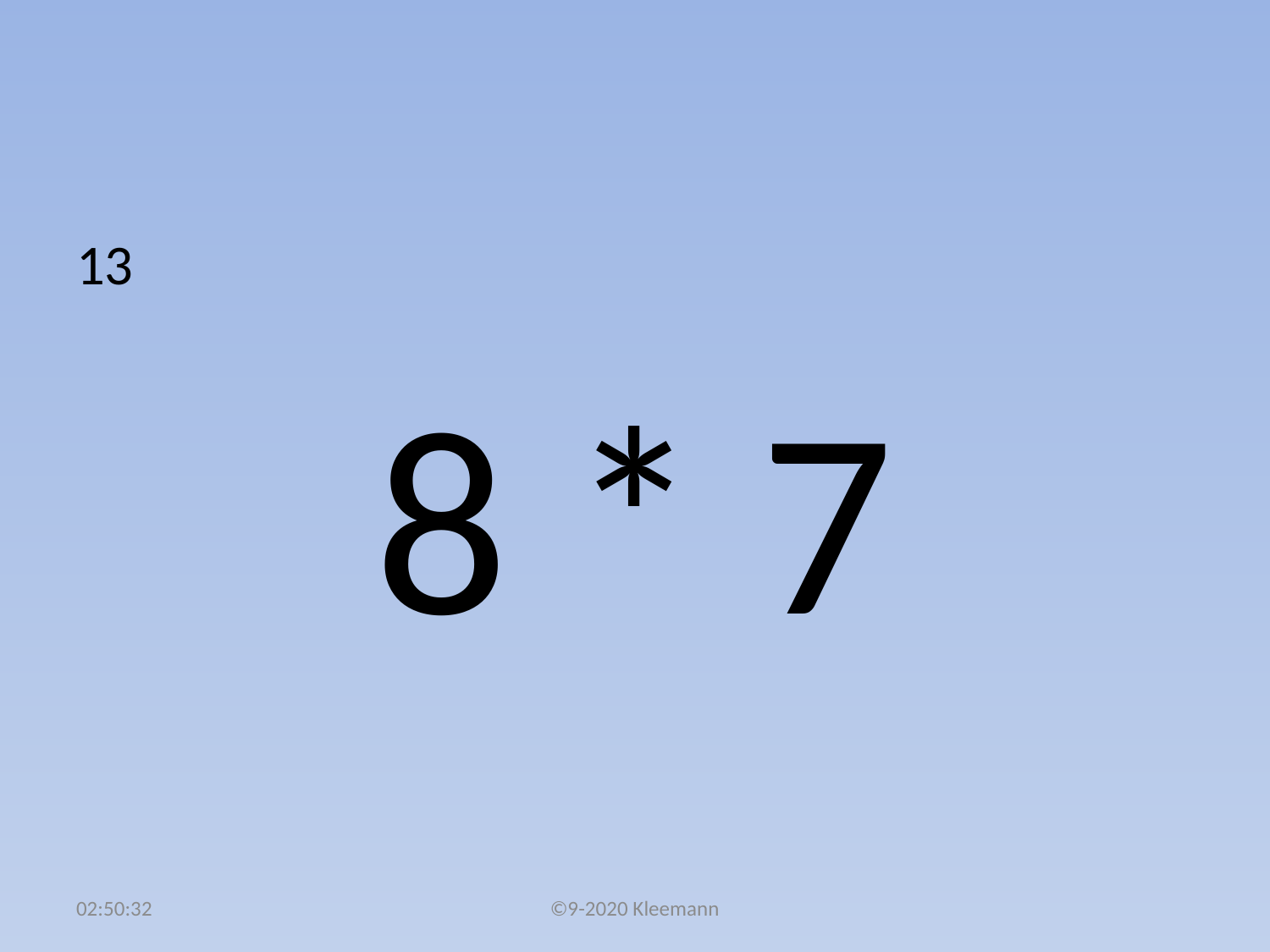

#
13
8 * 7
02:50:32
©9-2020 Kleemann